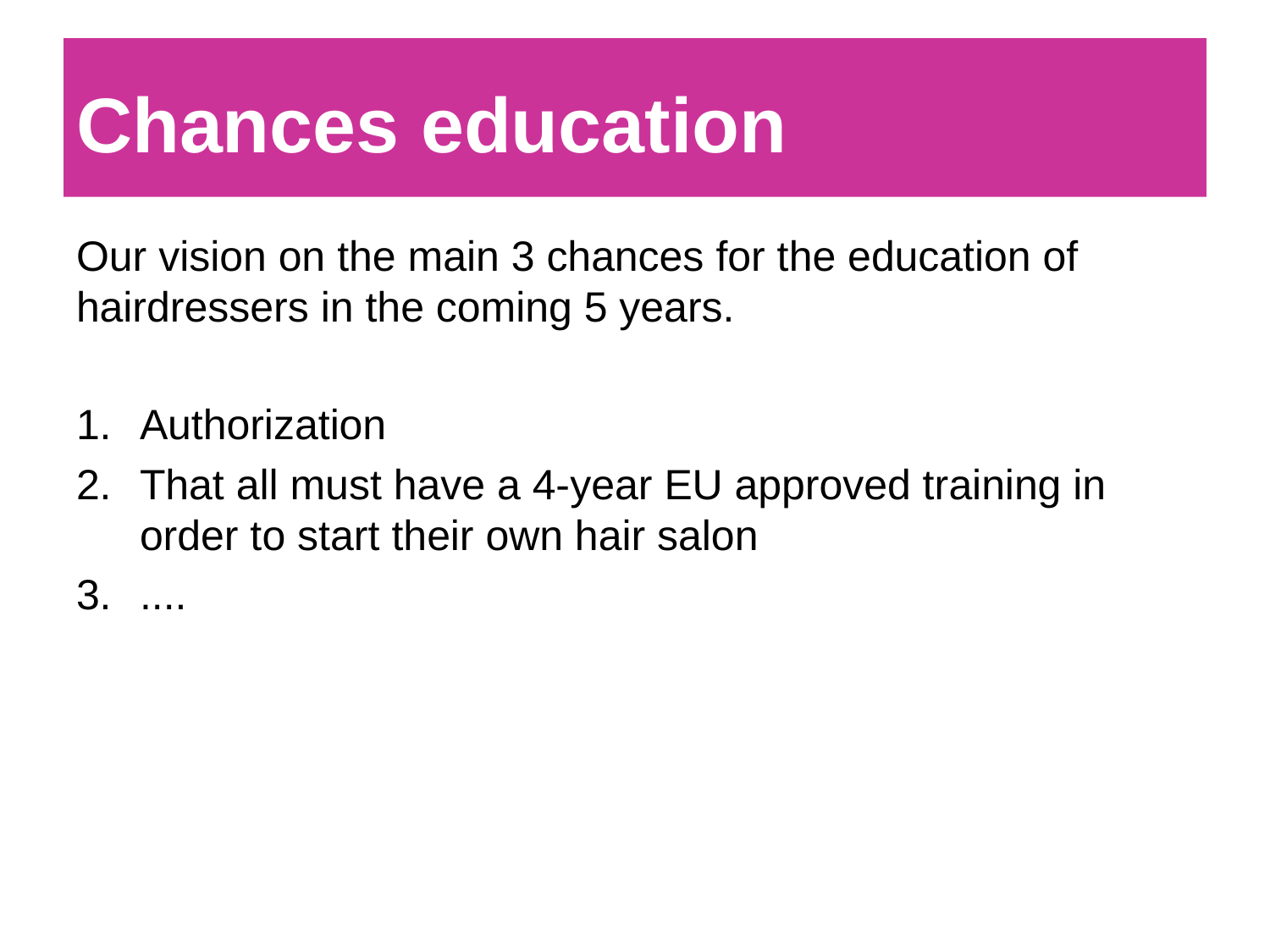

# Chances education
Our vision on the main 3 chances for the education of hairdressers in the coming 5 years.

Authorization
That all must have a 4-year EU approved training in order to start their own hair salon
....